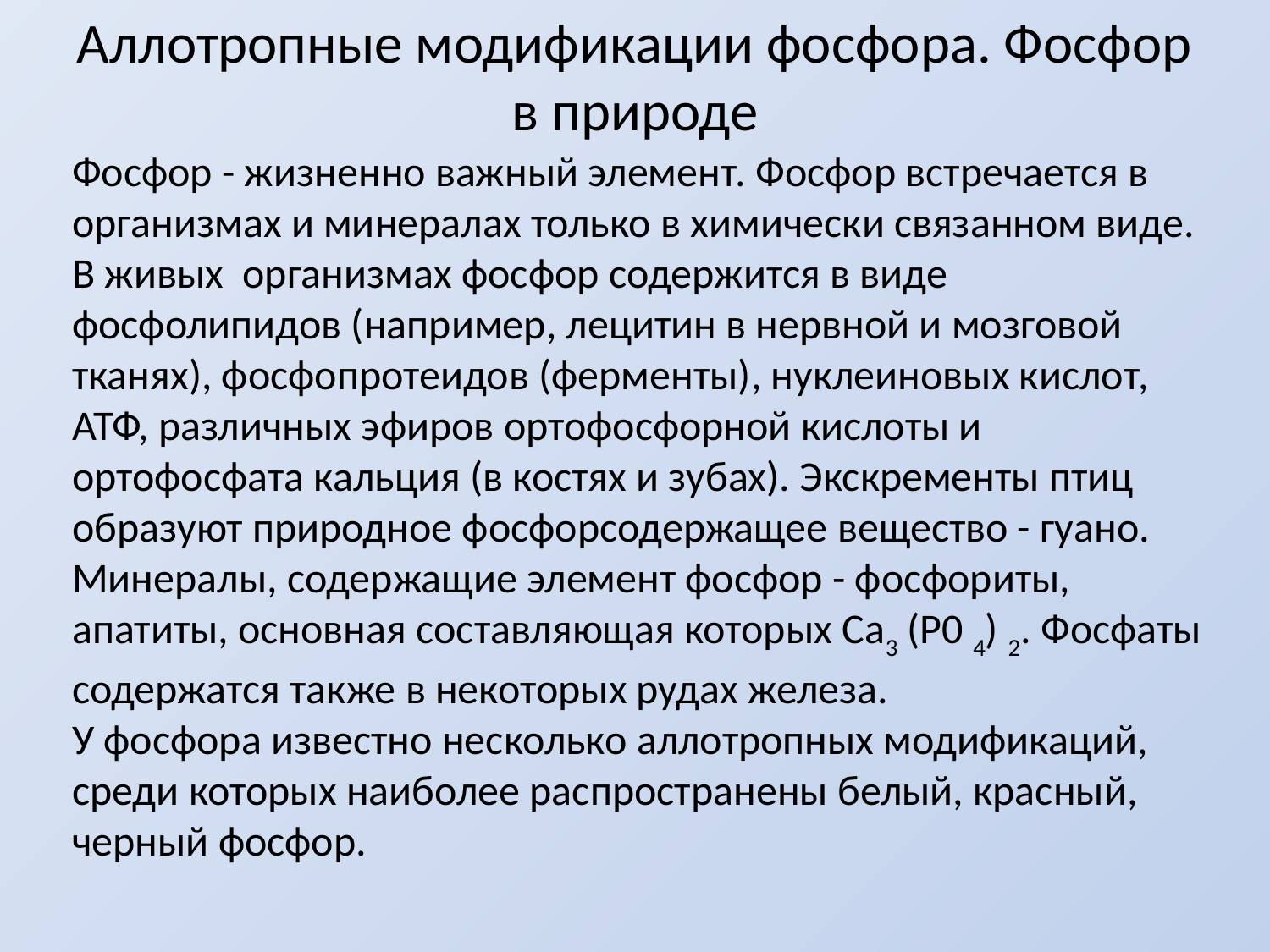

# Аллотропные модификации фосфора. Фосфор в природе
Фосфор - жизненно важный элемент. Фосфор встречается в организмах и минералах только в химически связанном виде. В живых  организмах фосфор содержится в виде фосфолипидов (например, лецитин в нервной и мозговой тканях), фосфопротеидов (ферменты), нуклеиновых кислот, АТФ, различных эфиров ортофосфорной кислоты и  ортофосфата кальция (в костях и зубах). Экскременты птиц  образуют природное фосфорсодержащее вещество - гуано.  Минералы, содержащие элемент фосфор - фосфориты, апатиты, основная составляющая которых Са3 (Р0 4) 2. Фосфаты содержатся также в некоторых рудах железа.
У фосфора известно несколько аллотропных модификаций, среди которых наиболее распространены белый, красный, черный фосфор.